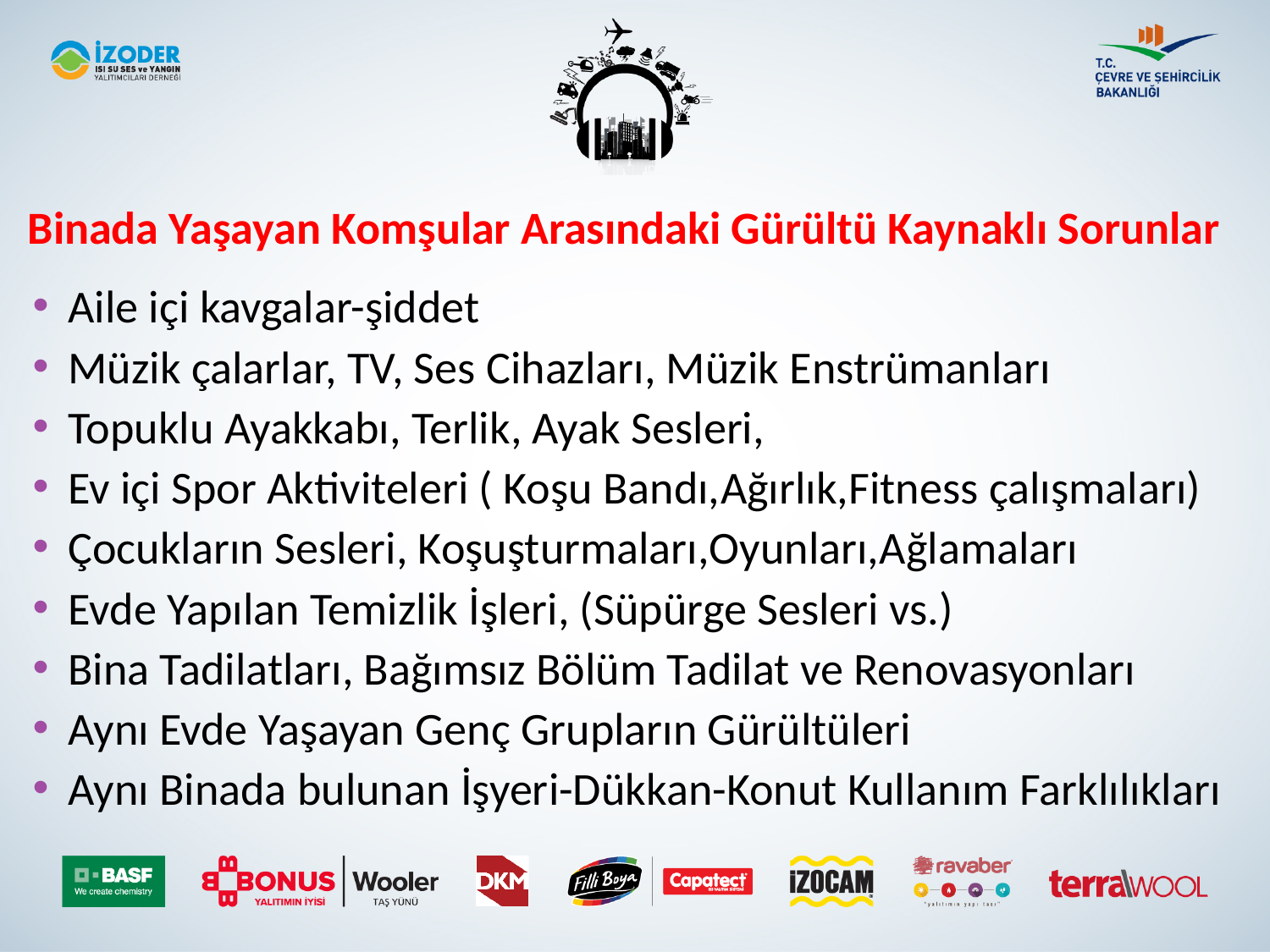

Binada Yaşayan Komşular Arasındaki Gürültü Kaynaklı Sorunlar
Aile içi kavgalar-şiddet
Müzik çalarlar, TV, Ses Cihazları, Müzik Enstrümanları
Topuklu Ayakkabı, Terlik, Ayak Sesleri,
Ev içi Spor Aktiviteleri ( Koşu Bandı,Ağırlık,Fitness çalışmaları)
Çocukların Sesleri, Koşuşturmaları,Oyunları,Ağlamaları
Evde Yapılan Temizlik İşleri, (Süpürge Sesleri vs.)
Bina Tadilatları, Bağımsız Bölüm Tadilat ve Renovasyonları
Aynı Evde Yaşayan Genç Grupların Gürültüleri
Aynı Binada bulunan İşyeri-Dükkan-Konut Kullanım Farklılıkları